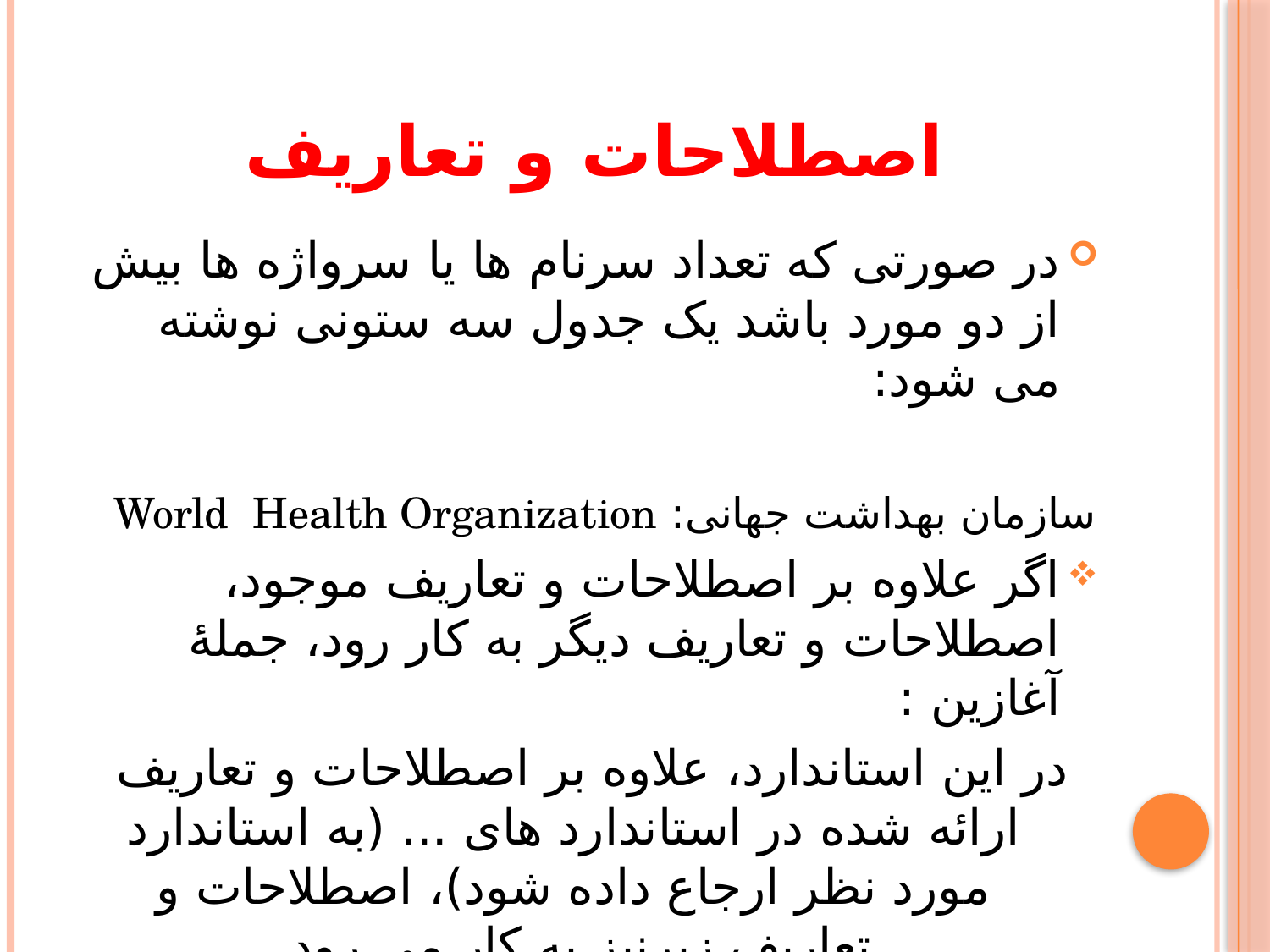

# اصطلاحات و تعاریف
در صورتی که تعداد سرنام ها یا سرواژه ها بیش از دو مورد باشد یک جدول سه ستونی نوشته می شود:

سازمان بهداشت جهانی: World  Health Organization
اگر علاوه بر اصطلاحات و تعاریف موجود، اصطلاحات و تعاریف دیگر به کار رود، جملۀ آغازین :
در این استاندارد، علاوه بر اصطلاحات و تعاریف ارائه شده در استاندارد های ... (به استاندارد مورد نظر ارجاع داده شود)، اصطلاحات و تعاریف زیرنیز به کار می رود.